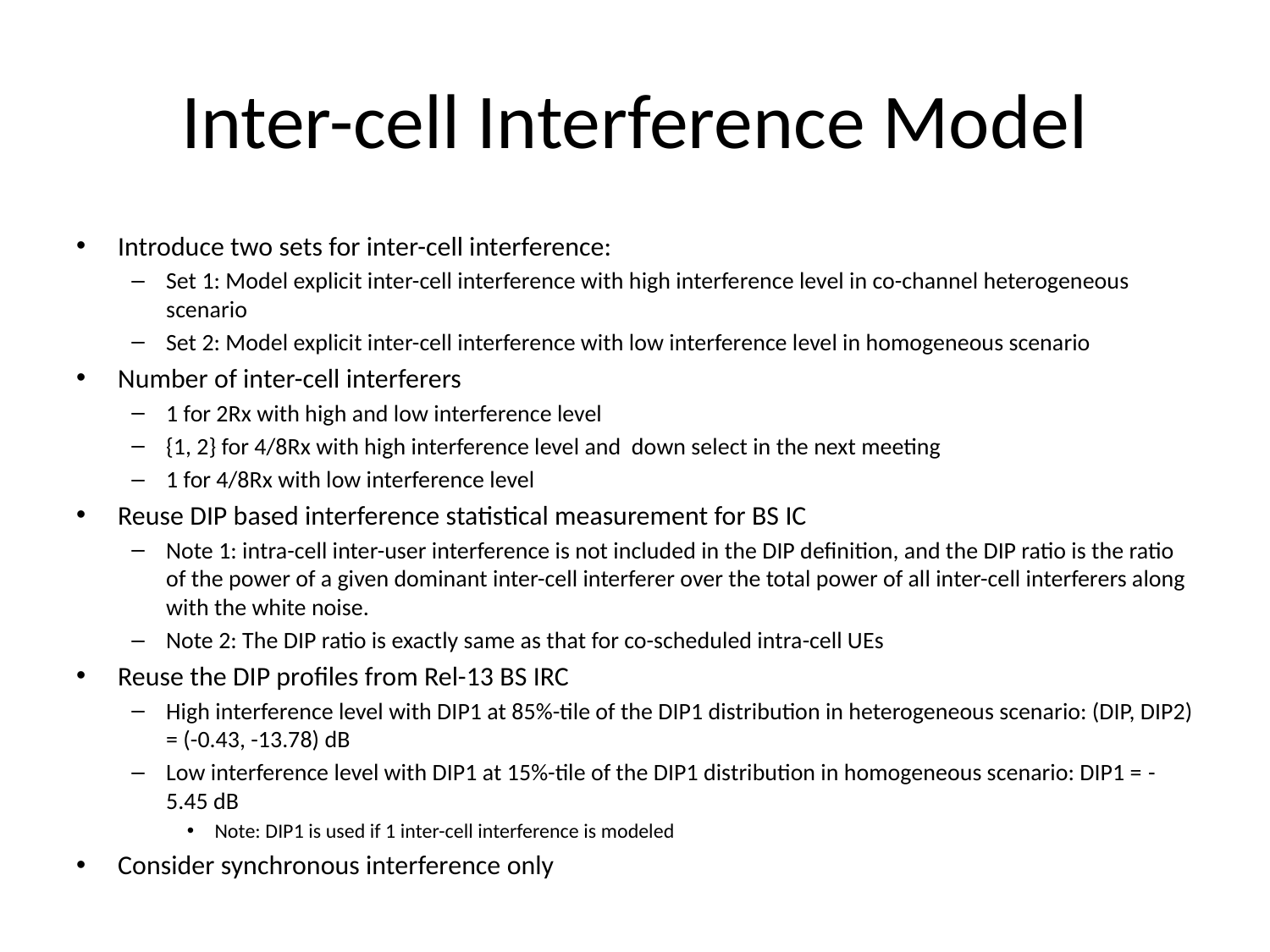

# Inter-cell Interference Model
Introduce two sets for inter-cell interference:
Set 1: Model explicit inter-cell interference with high interference level in co-channel heterogeneous scenario
Set 2: Model explicit inter-cell interference with low interference level in homogeneous scenario
Number of inter-cell interferers
1 for 2Rx with high and low interference level
{1, 2} for 4/8Rx with high interference level and  down select in the next meeting
1 for 4/8Rx with low interference level
Reuse DIP based interference statistical measurement for BS IC
Note 1: intra-cell inter-user interference is not included in the DIP definition, and the DIP ratio is the ratio of the power of a given dominant inter-cell interferer over the total power of all inter-cell interferers along with the white noise.
Note 2: The DIP ratio is exactly same as that for co-scheduled intra-cell UEs
Reuse the DIP profiles from Rel-13 BS IRC
High interference level with DIP1 at 85%-tile of the DIP1 distribution in heterogeneous scenario: (DIP, DIP2) = (-0.43, -13.78) dB
Low interference level with DIP1 at 15%-tile of the DIP1 distribution in homogeneous scenario: DIP1 = -5.45 dB
Note: DIP1 is used if 1 inter-cell interference is modeled
Consider synchronous interference only